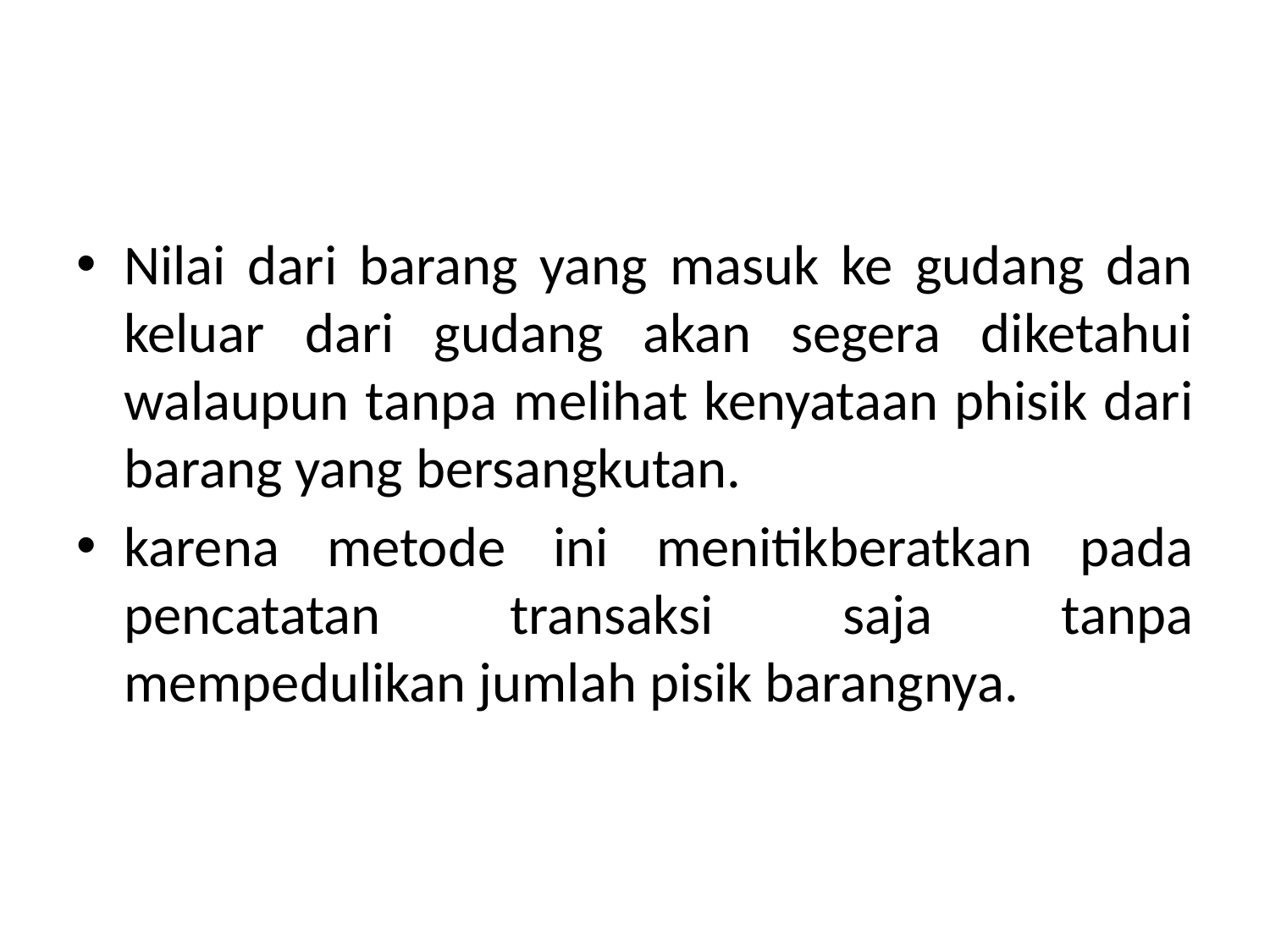

#
Nilai dari barang yang masuk ke gudang dan keluar dari gudang akan segera diketahui walaupun tanpa melihat kenyataan phisik dari barang yang bersangkutan.
karena metode ini menitikberatkan pada pencatatan transaksi saja tanpa mempedulikan jumlah pisik barangnya.